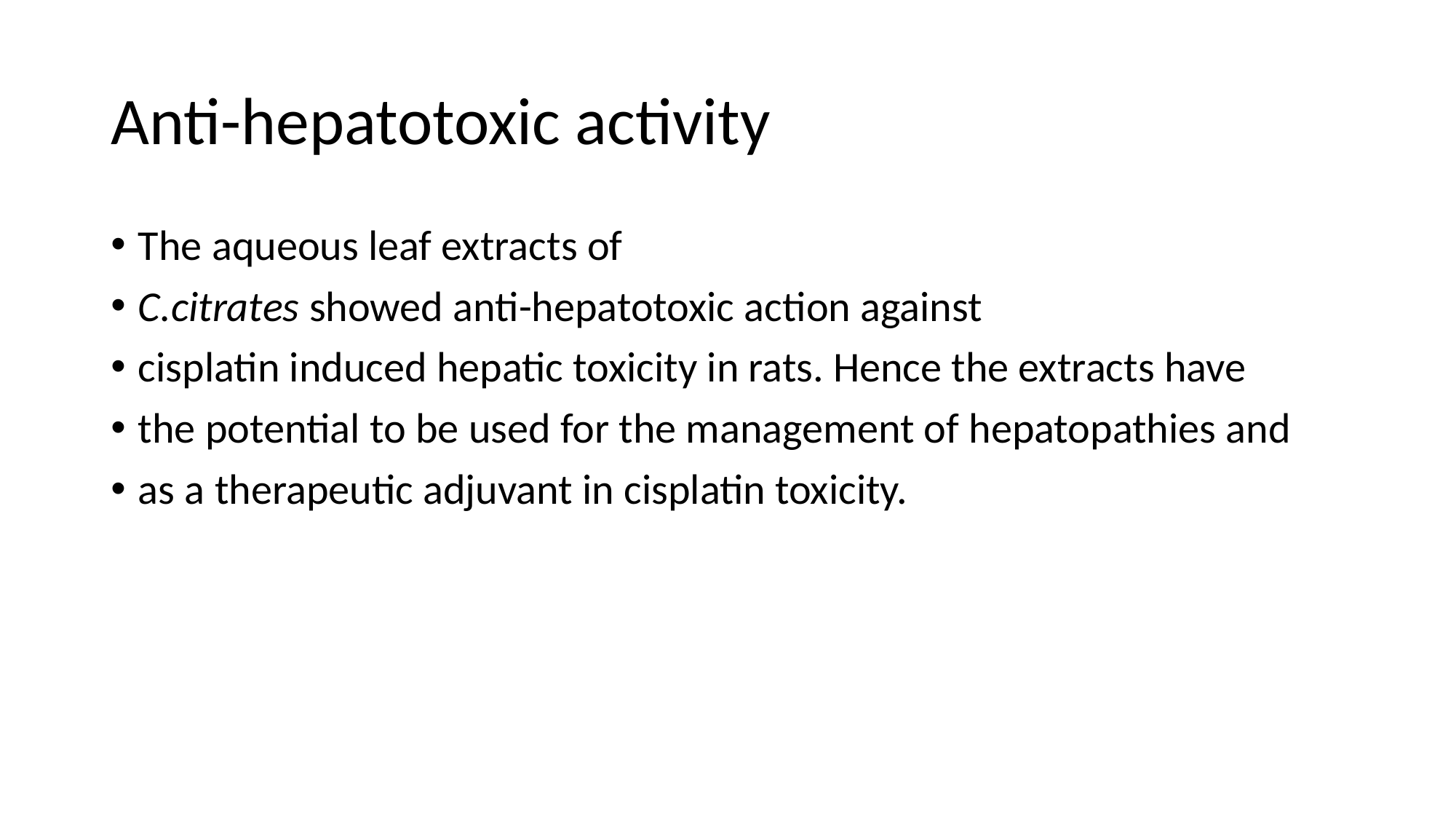

# Anti-hepatotoxic activity
The aqueous leaf extracts of
C.citrates showed anti-hepatotoxic action against
cisplatin induced hepatic toxicity in rats. Hence the extracts have
the potential to be used for the management of hepatopathies and
as a therapeutic adjuvant in cisplatin toxicity.